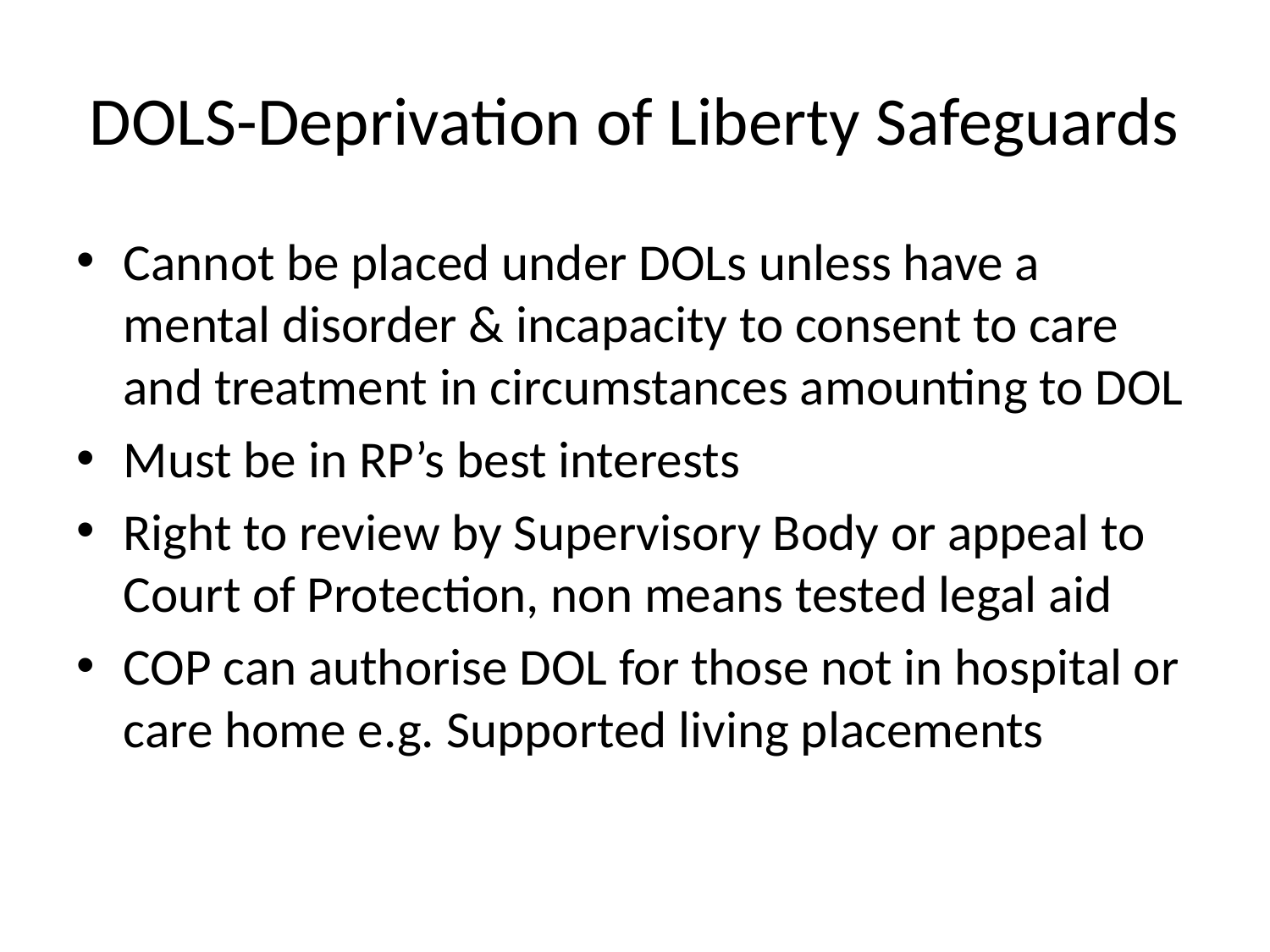

# DOLS-Deprivation of Liberty Safeguards
Cannot be placed under DOLs unless have a mental disorder & incapacity to consent to care and treatment in circumstances amounting to DOL
Must be in RP’s best interests
Right to review by Supervisory Body or appeal to Court of Protection, non means tested legal aid
COP can authorise DOL for those not in hospital or care home e.g. Supported living placements